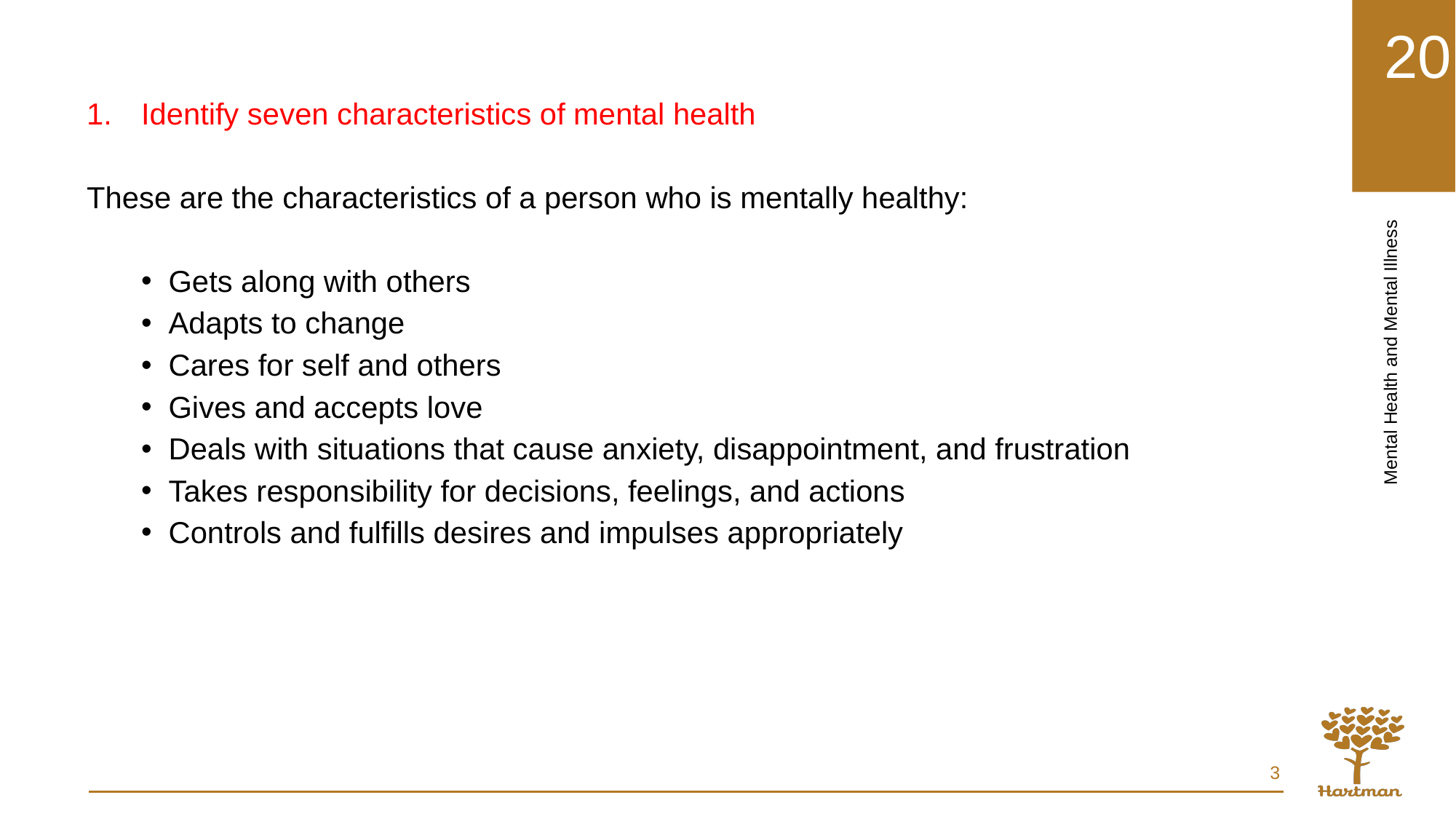

Identify seven characteristics of mental health

These are the characteristics of a person who is mentally healthy:

Gets along with others
Adapts to change
Cares for self and others
Gives and accepts love
Deals with situations that cause anxiety, disappointment, and frustration
Takes responsibility for decisions, feelings, and actions
Controls and fulfills desires and impulses appropriately

3